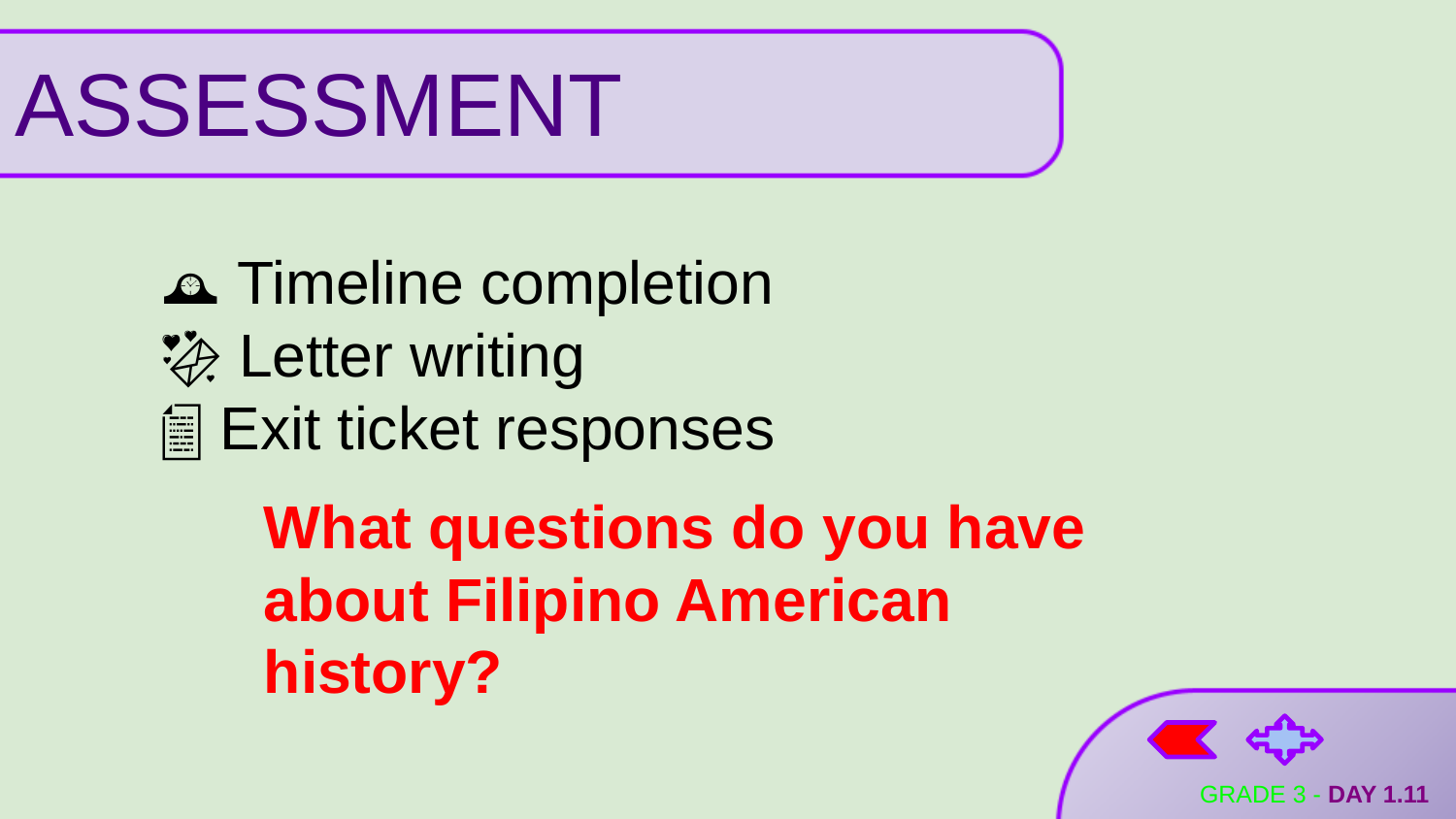

# ASSESSMENT

🕰 Timeline completion
💌 Letter writing
📄 Exit ticket responses
What questions do you have about Filipino American history?

GRADE 3 - DAY 1.11